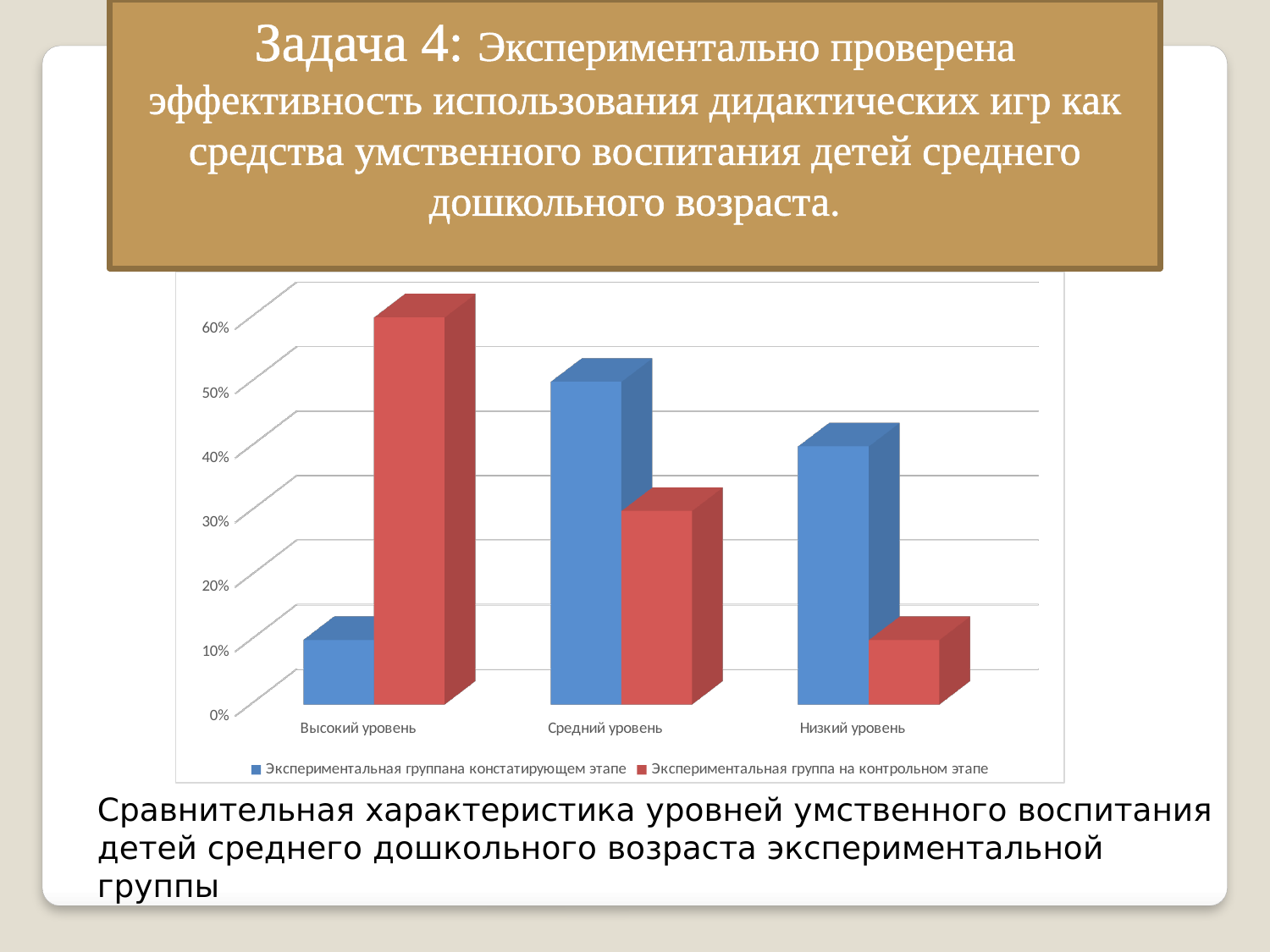

Задача 4: Экспериментально проверена эффективность использования дидактических игр как средства умственного воспитания детей среднего дошкольного возраста.

[unsupported chart]

Сравнительная характеристика уровней умственного воспитания детей среднего дошкольного возраста экспериментальной группы